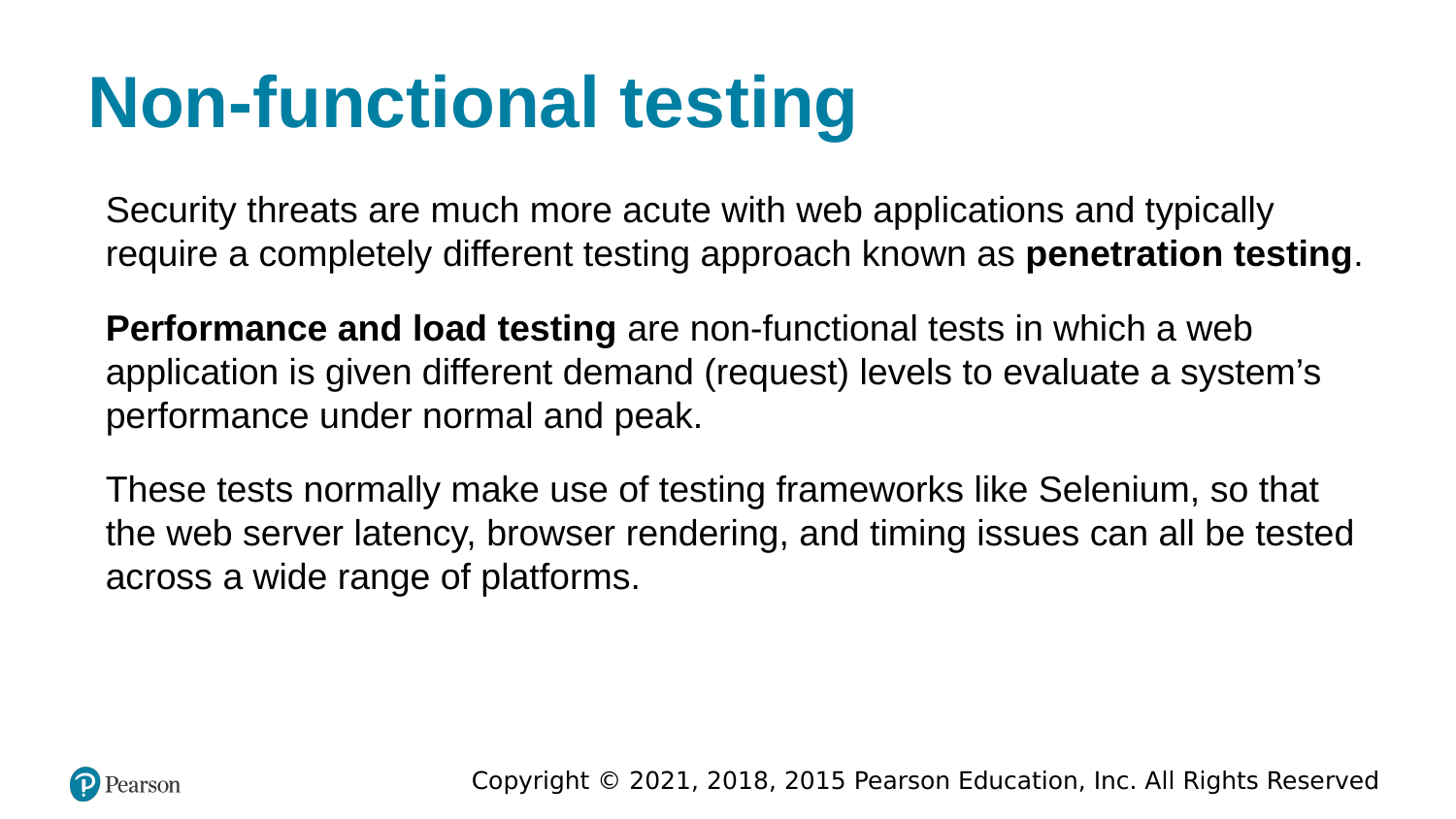

# Non-functional testing
Security threats are much more acute with web applications and typically require a completely different testing approach known as penetration testing.
Performance and load testing are non-functional tests in which a web application is given different demand (request) levels to evaluate a system’s performance under normal and peak.
These tests normally make use of testing frameworks like Selenium, so that the web server latency, browser rendering, and timing issues can all be tested across a wide range of platforms.